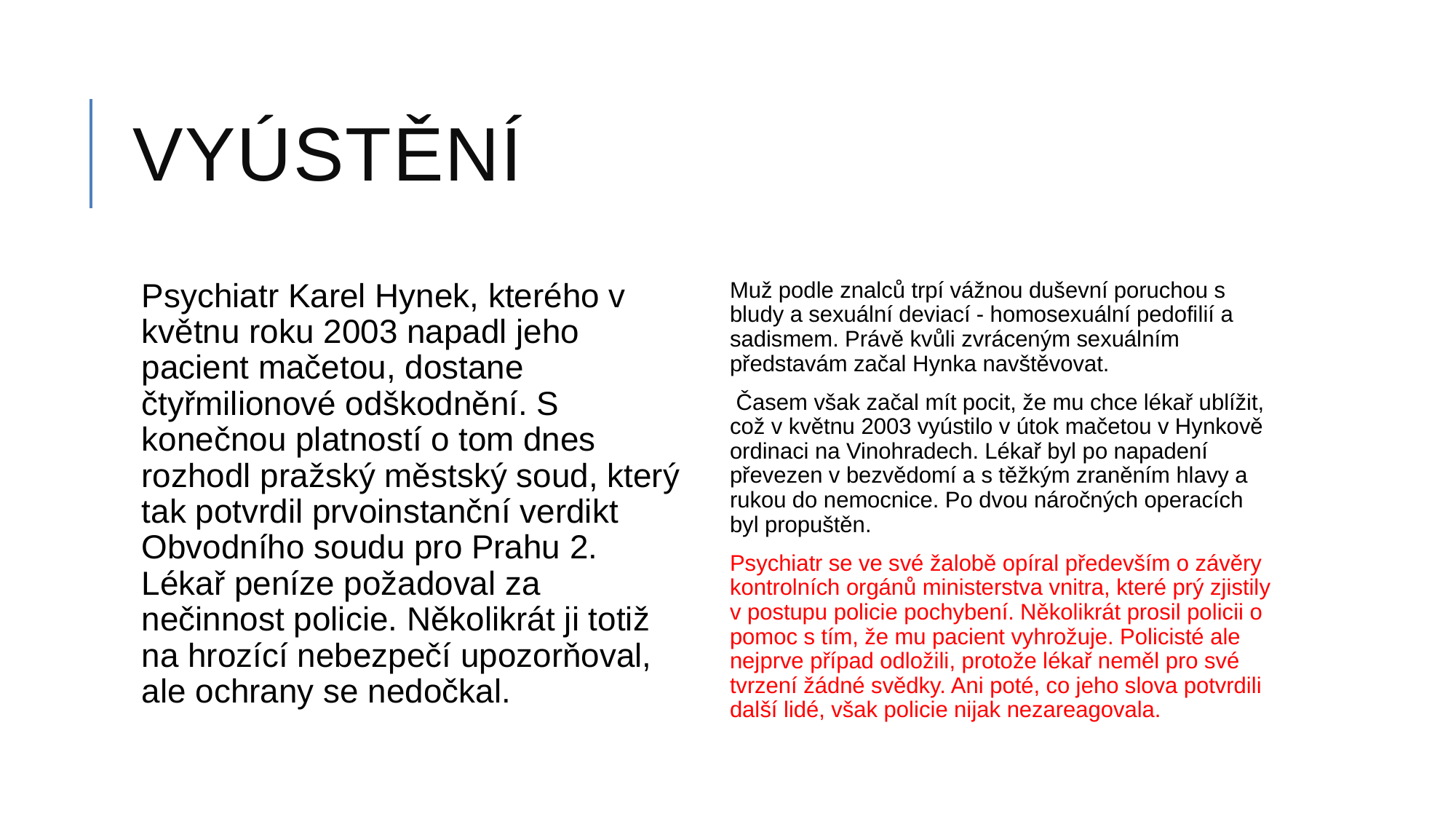

# Vyústění
Psychiatr Karel Hynek, kterého v květnu roku 2003 napadl jeho pacient mačetou, dostane čtyřmilionové odškodnění. S konečnou platností o tom dnes rozhodl pražský městský soud, který tak potvrdil prvoinstanční verdikt Obvodního soudu pro Prahu 2. Lékař peníze požadoval za nečinnost policie. Několikrát ji totiž na hrozící nebezpečí upozorňoval, ale ochrany se nedočkal.
Muž podle znalců trpí vážnou duševní poruchou s bludy a sexuální deviací - homosexuální pedofilií a sadismem. Právě kvůli zvráceným sexuálním představám začal Hynka navštěvovat.
 Časem však začal mít pocit, že mu chce lékař ublížit, což v květnu 2003 vyústilo v útok mačetou v Hynkově ordinaci na Vinohradech. Lékař byl po napadení převezen v bezvědomí a s těžkým zraněním hlavy a rukou do nemocnice. Po dvou náročných operacích byl propuštěn.
Psychiatr se ve své žalobě opíral především o závěry kontrolních orgánů ministerstva vnitra, které prý zjistily v postupu policie pochybení. Několikrát prosil policii o pomoc s tím, že mu pacient vyhrožuje. Policisté ale nejprve případ odložili, protože lékař neměl pro své tvrzení žádné svědky. Ani poté, co jeho slova potvrdili další lidé, však policie nijak nezareagovala.